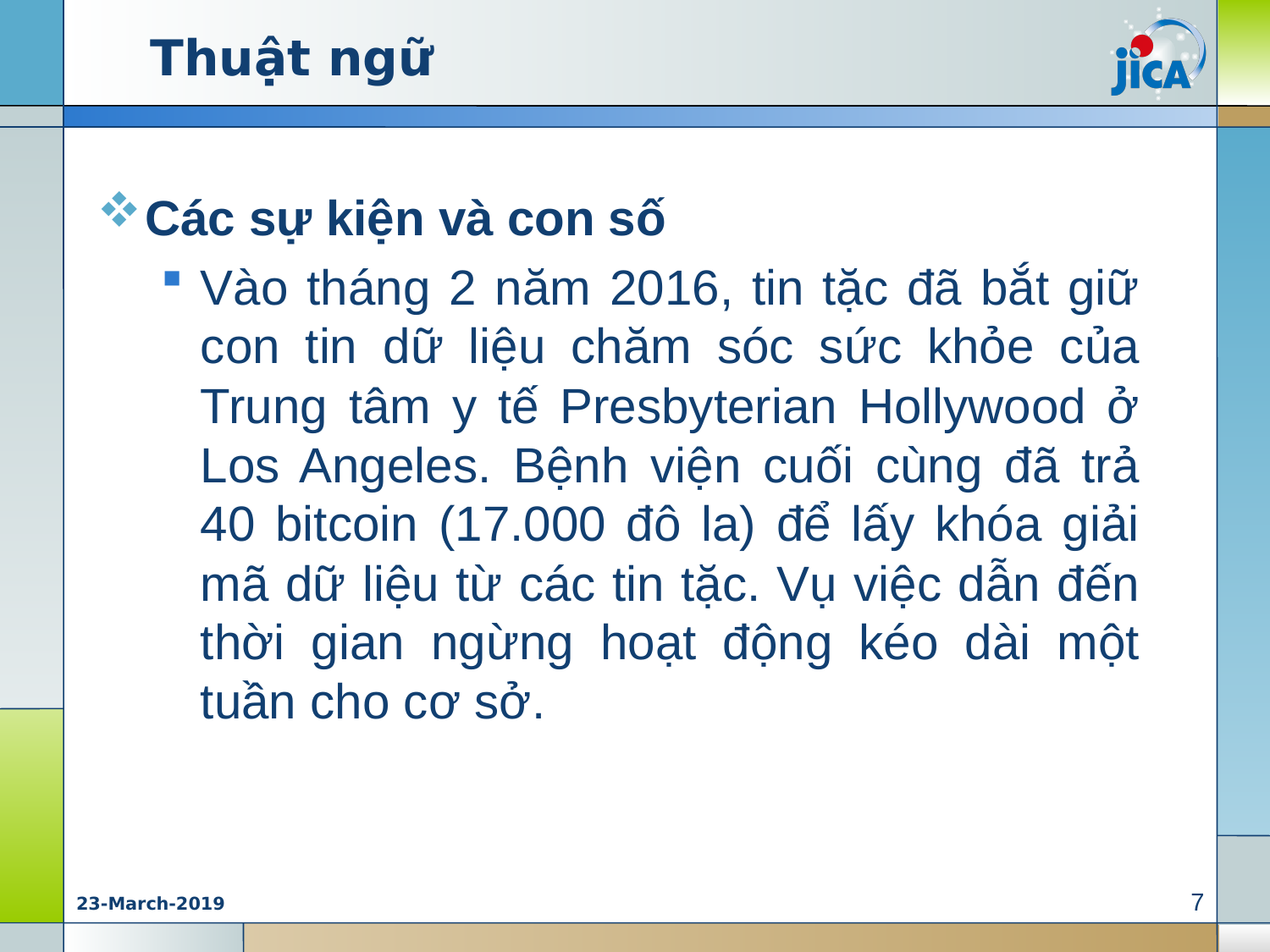

# Thuật ngữ
Các sự kiện và con số
Vào tháng 2 năm 2016, tin tặc đã bắt giữ con tin dữ liệu chăm sóc sức khỏe của Trung tâm y tế Presbyterian Hollywood ở Los Angeles. Bệnh viện cuối cùng đã trả 40 bitcoin (17.000 đô la) để lấy khóa giải mã dữ liệu từ các tin tặc. Vụ việc dẫn đến thời gian ngừng hoạt động kéo dài một tuần cho cơ sở.

7
23-March-2019